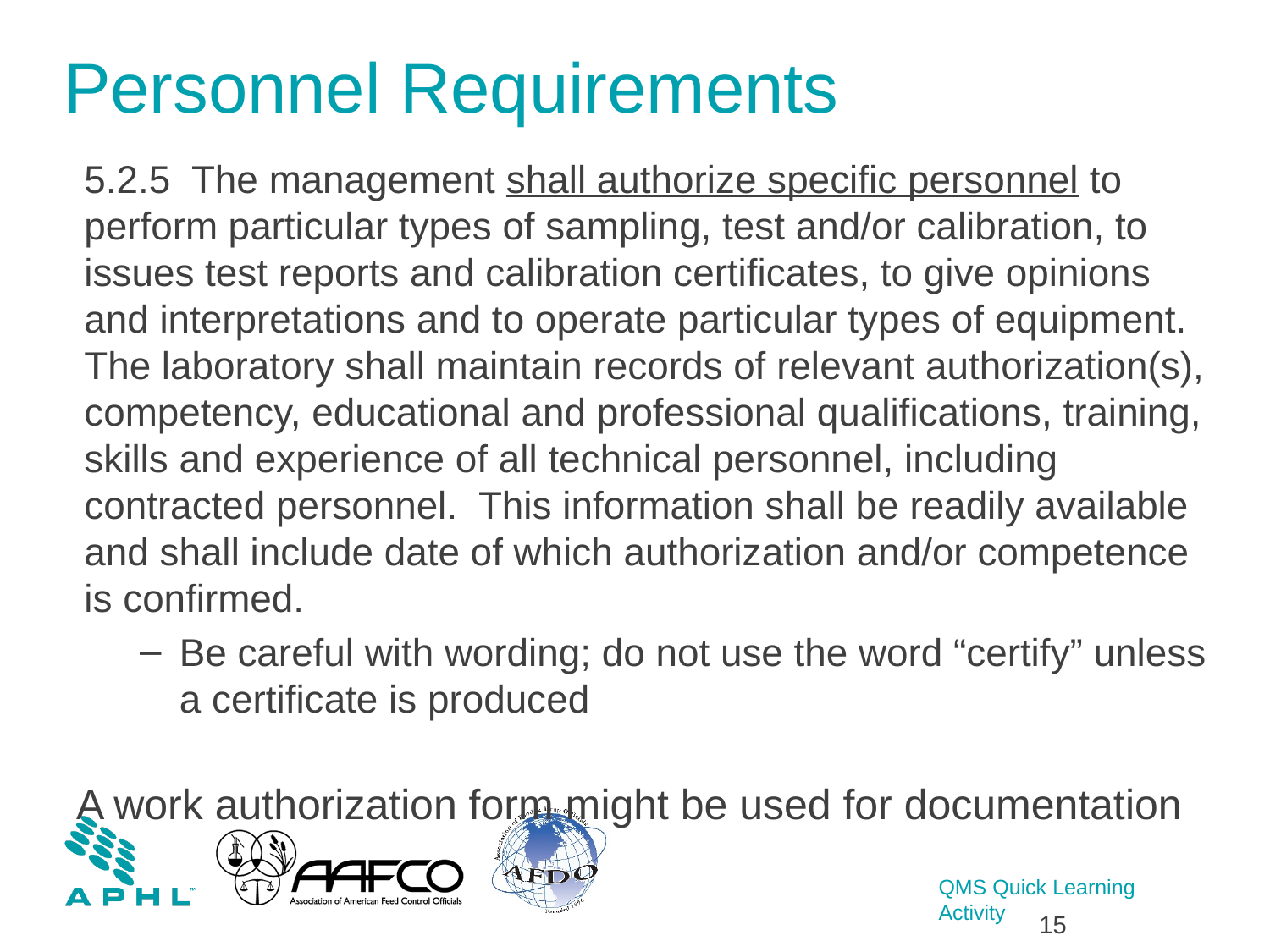

# Personnel Requirements
5.2.5  The management shall authorize specific personnel to perform particular types of sampling, test and/or calibration, to issues test reports and calibration certificates, to give opinions and interpretations and to operate particular types of equipment.  The laboratory shall maintain records of relevant authorization(s), competency, educational and professional qualifications, training, skills and experience of all technical personnel, including contracted personnel.  This information shall be readily available and shall include date of which authorization and/or competence is confirmed.
Be careful with wording; do not use the word “certify” unless a certificate is produced

A work authorization form might be used for documentation